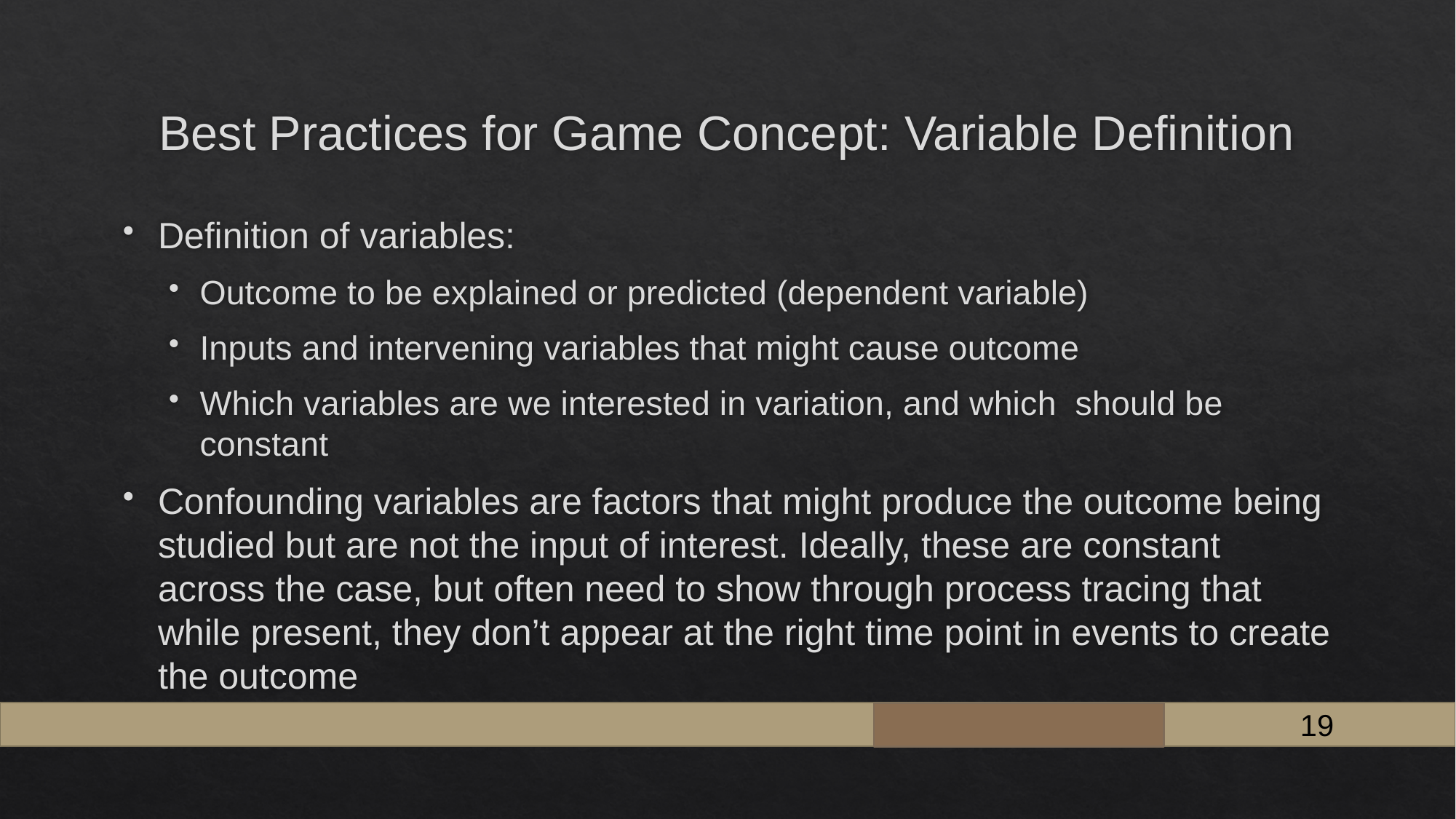

# Best Practices for Game Concept: Variable Definition
Definition of variables:
Outcome to be explained or predicted (dependent variable)
Inputs and intervening variables that might cause outcome
Which variables are we interested in variation, and which  should be constant
Confounding variables are factors that might produce the outcome being studied but are not the input of interest. Ideally, these are constant across the case, but often need to show through process tracing that while present, they don’t appear at the right time point in events to create the outcome
19